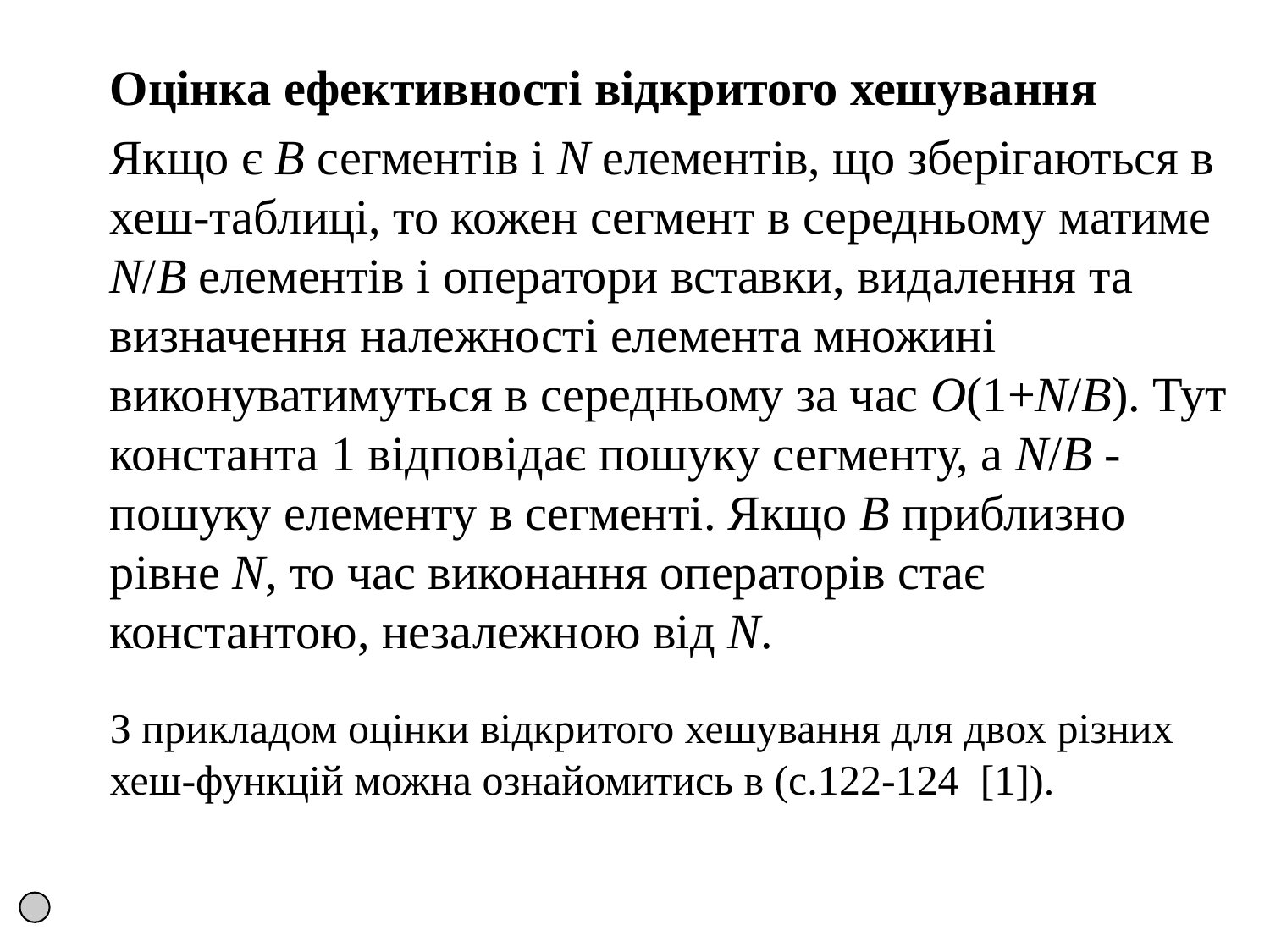

Оцінка ефективності відкритого хешування
	Якщо є В сегментів і N елементів, що зберігаються в хеш-таблиці, то кожен сегмент в середньому матиме N/B елементів і оператори вставки, видалення та визначення належності елемента множині виконуватимуться в середньому за час O(1+N/B). Тут константа 1 відповідає пошуку сегменту, а N/B - пошуку елементу в сегменті. Якщо В приблизно рівне N, то час виконання операторів стає константою, незалежною від N.

	З прикладом оцінки відкритого хешування для двох різних хеш-функцій можна ознайомитись в (с.122-124  [1]).